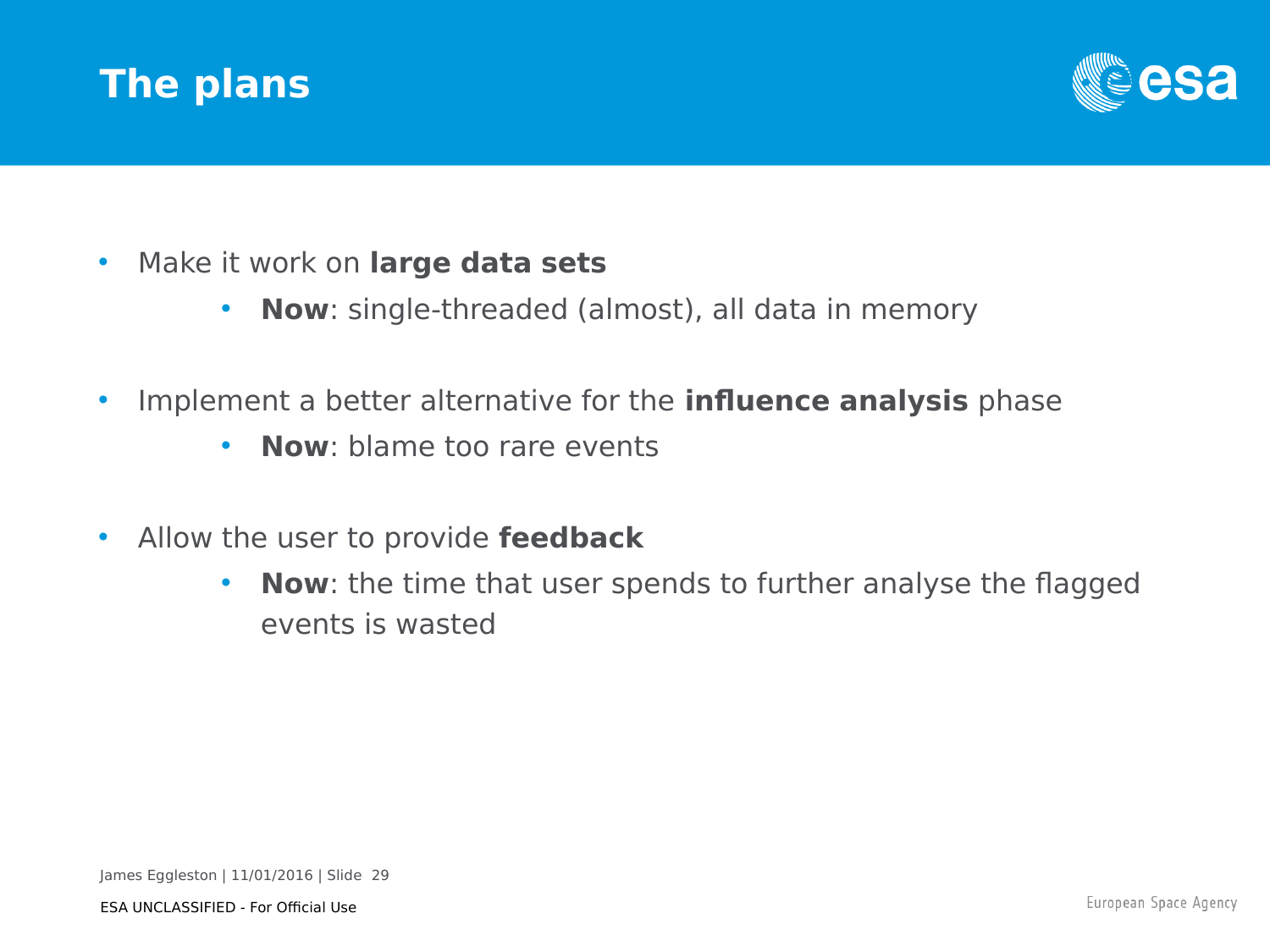

# The plans
Make it work on large data sets
Now: single-threaded (almost), all data in memory

Implement a better alternative for the influence analysis phase
Now: blame too rare events

Allow the user to provide feedback
Now: the time that user spends to further analyse the flagged events is wasted